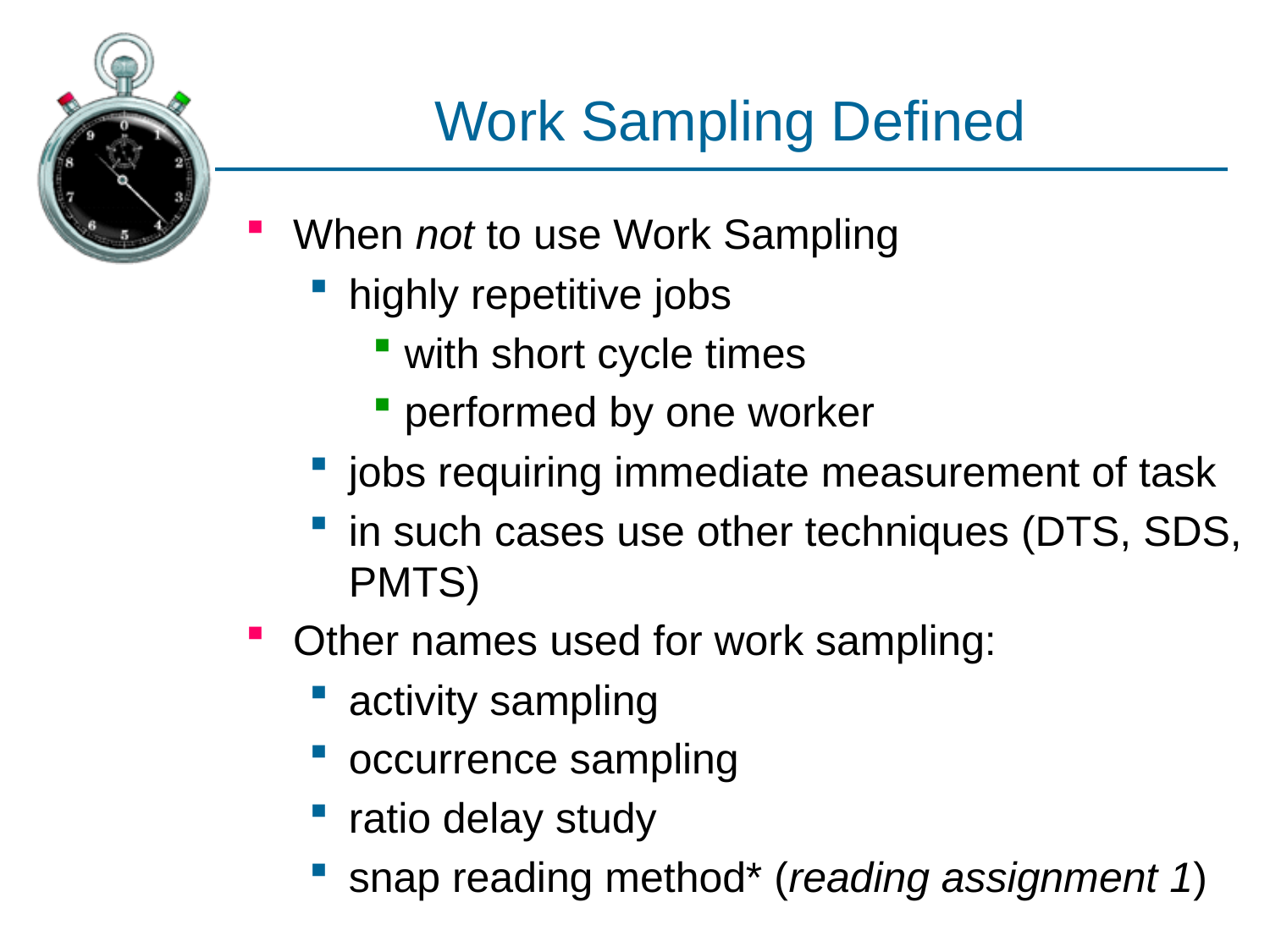

# Work Sampling Defined
When not to use Work Sampling
highly repetitive jobs
with short cycle times
performed by one worker
jobs requiring immediate measurement of task
in such cases use other techniques (DTS, SDS, PMTS)
Other names used for work sampling:
activity sampling
occurrence sampling
ratio delay study
snap reading method* (reading assignment 1)